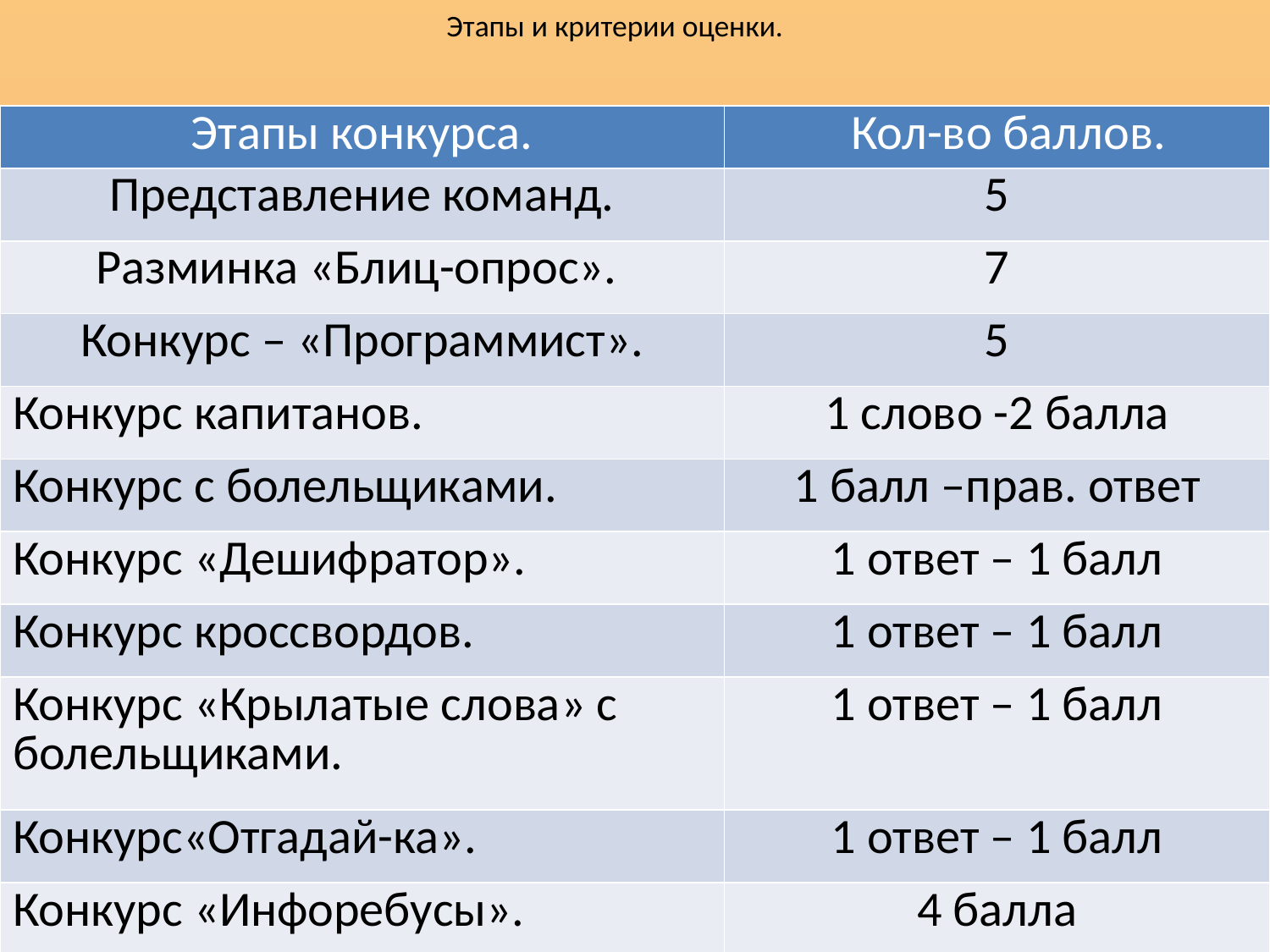

# Этапы и критерии оценки.
| Этапы конкурса. | Кол-во баллов. |
| --- | --- |
| Представление команд. | 5 |
| Разминка «Блиц-опрос». | 7 |
| Конкурс – «Программист». | 5 |
| Конкурс капитанов. | 1 слово -2 балла |
| Конкурс с болельщиками. | 1 балл –прав. ответ |
| Конкурс «Дешифратор». | 1 ответ – 1 балл |
| Конкурс кроссвордов. | 1 ответ – 1 балл |
| Конкурс «Крылатые слова» с болельщиками. | 1 ответ – 1 балл |
| Конкурс«Отгадай-ка». | 1 ответ – 1 балл |
| Конкурс «Инфоребусы». | 4 балла |